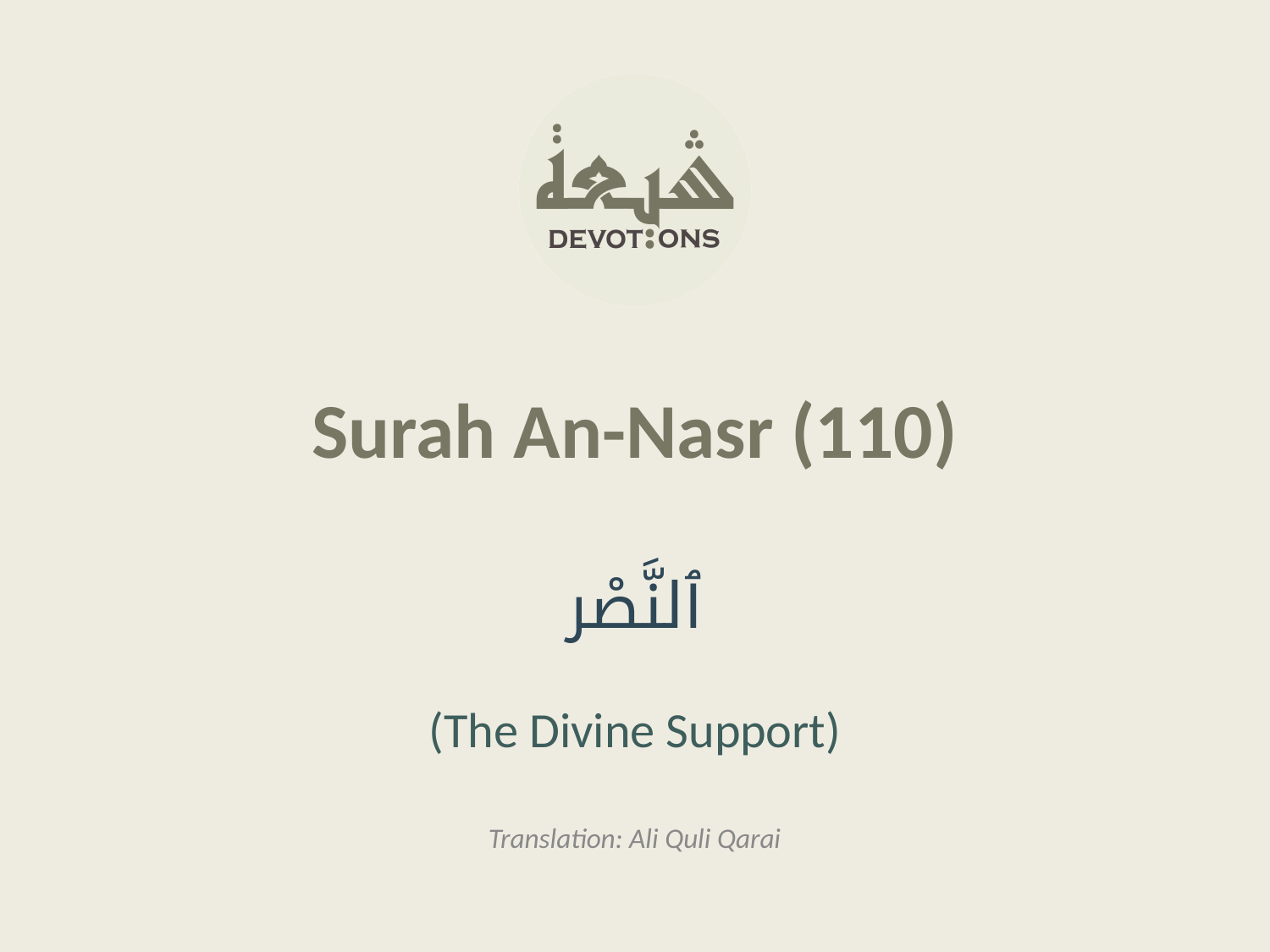

Surah An-Nasr (110)
ٱلنَّصْر
(The Divine Support)
Translation: Ali Quli Qarai